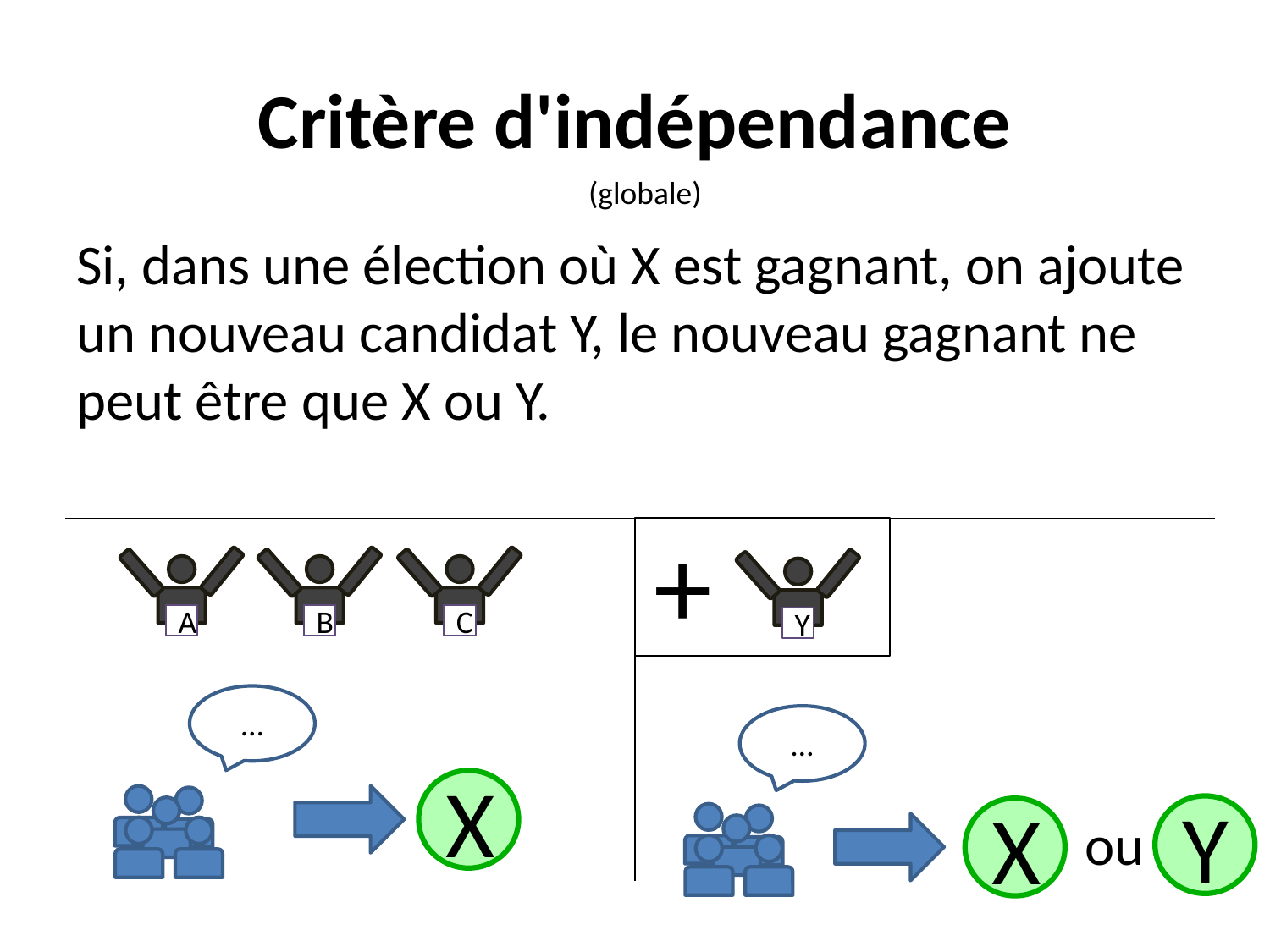

# Critère d'indépendance
(globale)
Si, dans une élection où X est gagnant, on ajoute un nouveau candidat Y, le nouveau gagnant ne peut être que X ou Y.

+

A
B
C
Y
…
…
X

Y

X
ou